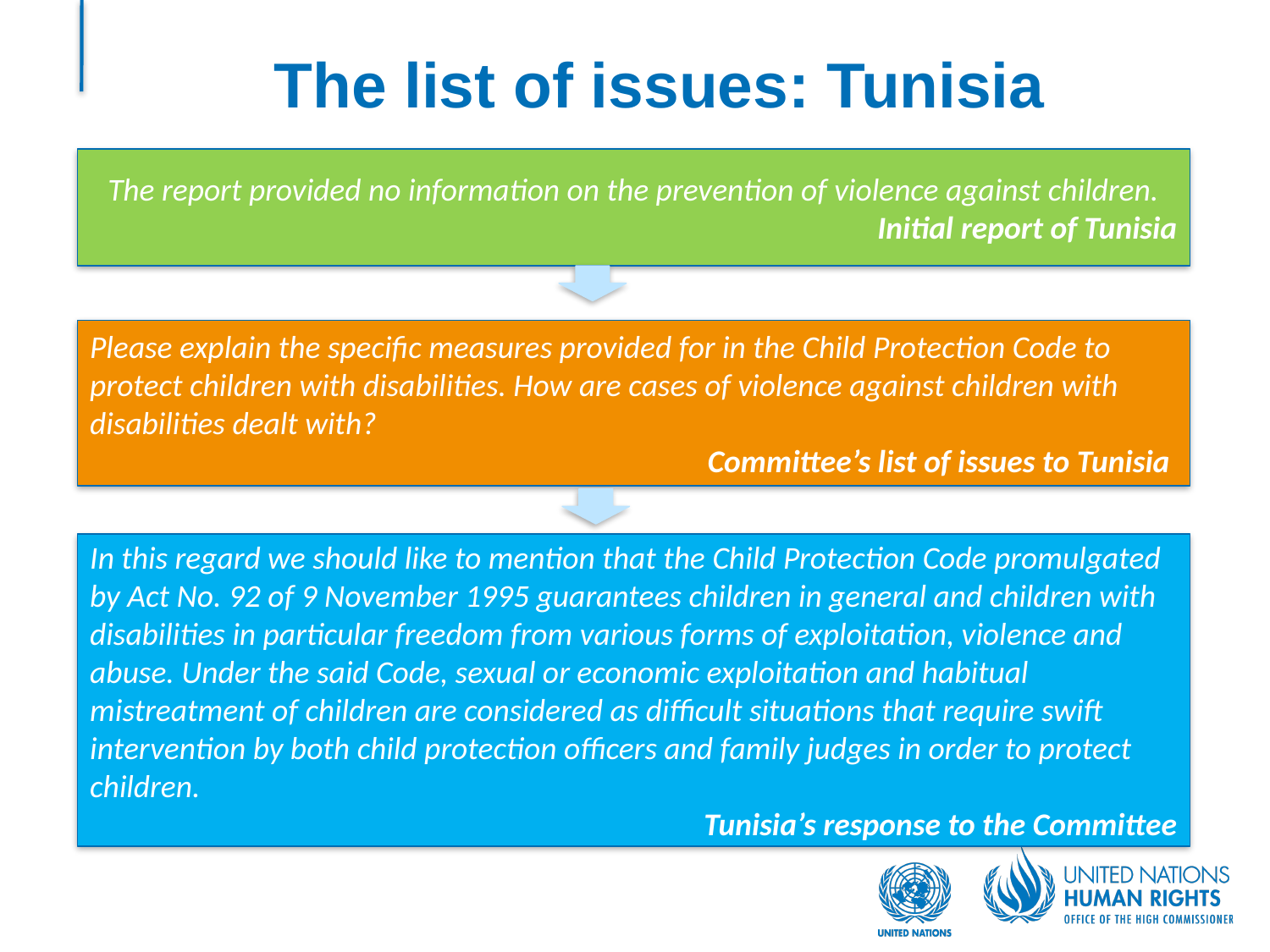

# The list of issues: Tunisia

The report provided no information on the prevention of violence against children.
Initial report of Tunisia

Please explain the specific measures provided for in the Child Protection Code to protect children with disabilities. How are cases of violence against children with disabilities dealt with?
Committee’s list of issues to Tunisia

In this regard we should like to mention that the Child Protection Code promulgated by Act No. 92 of 9 November 1995 guarantees children in general and children with disabilities in particular freedom from various forms of exploitation, violence and abuse. Under the said Code, sexual or economic exploitation and habitual mistreatment of children are considered as difficult situations that require swift intervention by both child protection officers and family judges in order to protect children.
Tunisia’s response to the Committee